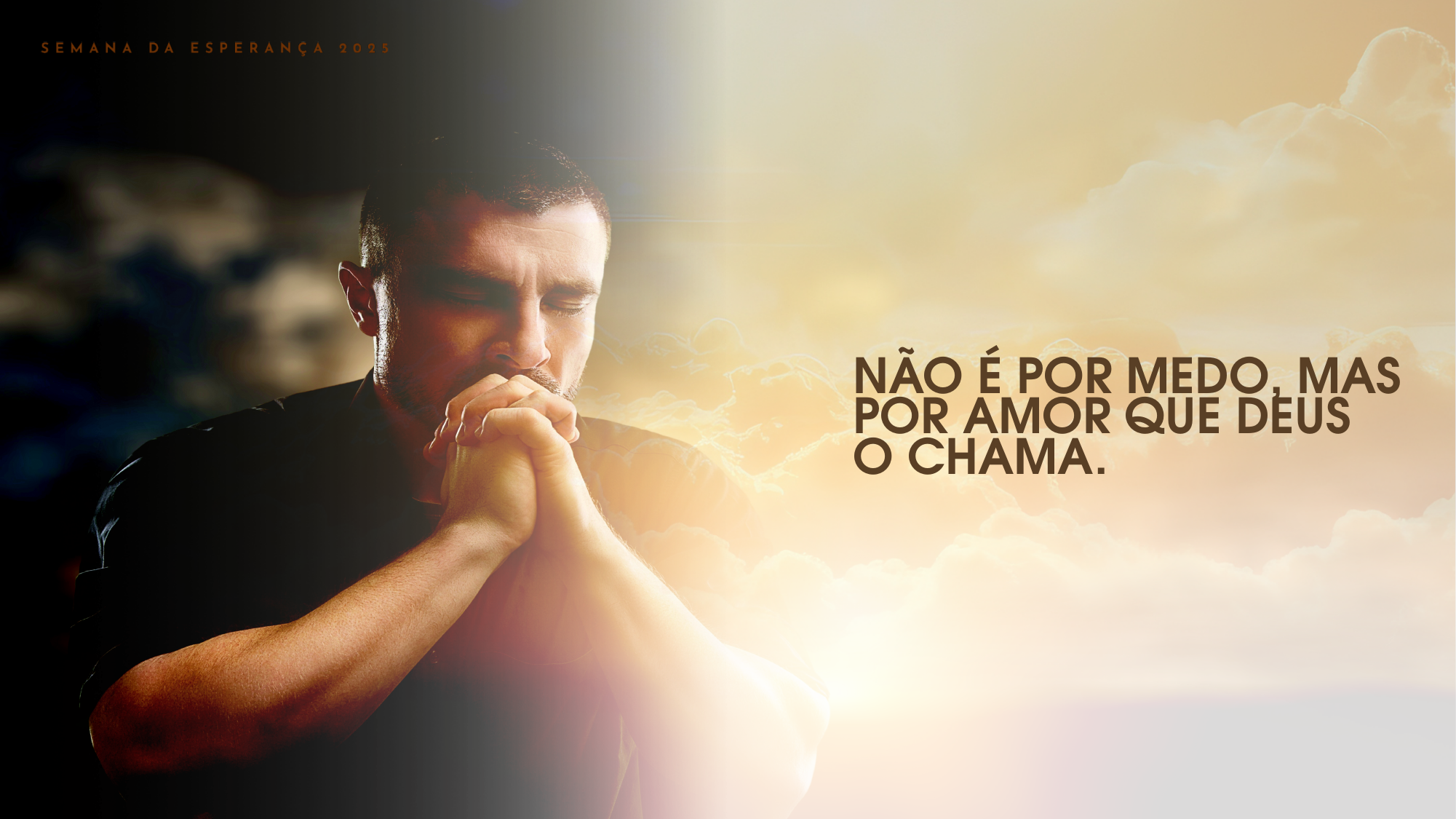

NÃO É POR MEDO, MAS POR AMOR QUE DEUS O CHAMA.